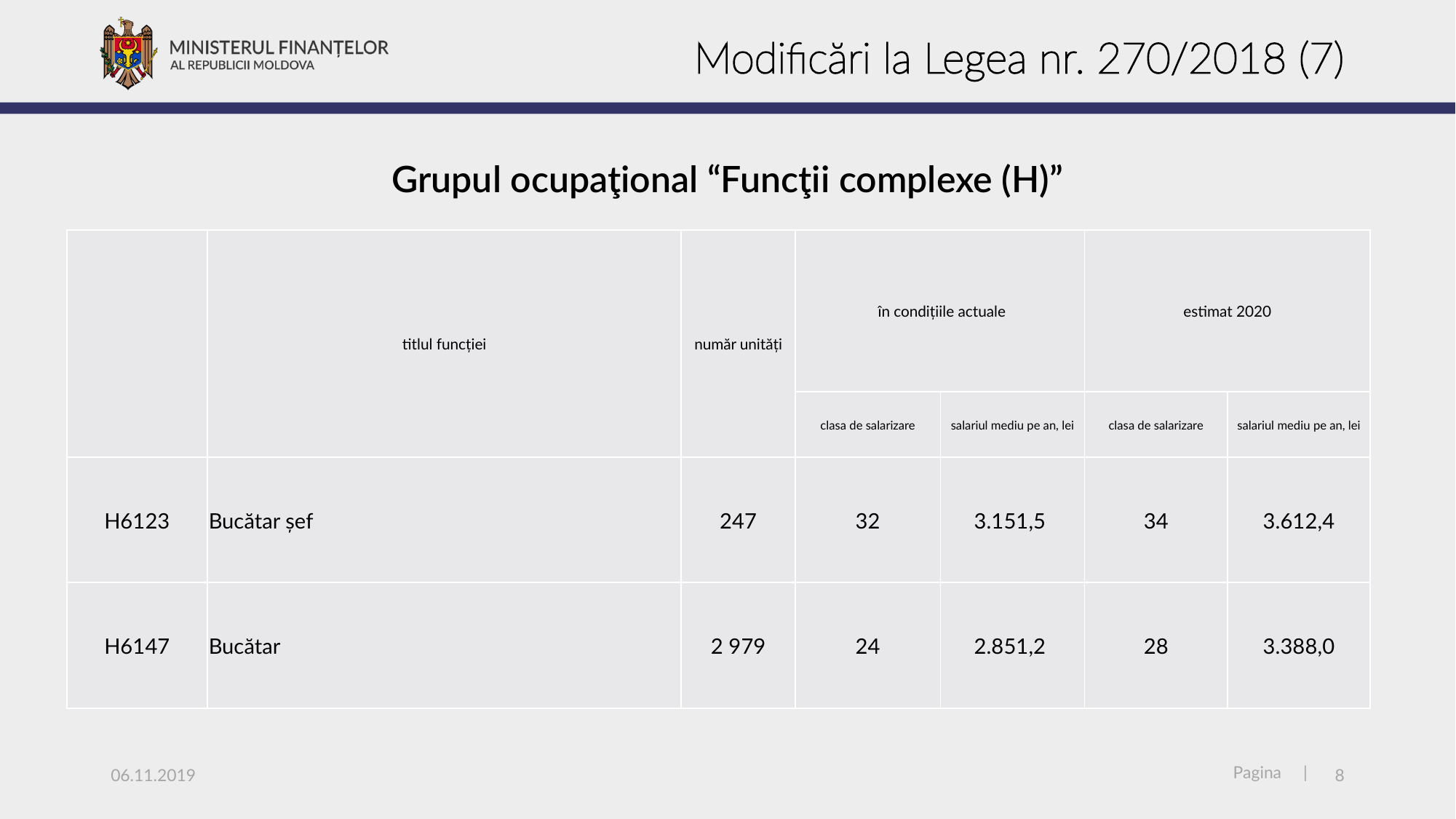

Modificări la Legea nr. 270/2018 (7)

# Grupul ocupaţional “Funcţii complexe (H)”
|  | titlul funcției | număr unități | în condițiile actuale |  | estimat 2020 |  |
| --- | --- | --- | --- | --- | --- | --- |
|  |  |  | clasa de salarizare | salariul mediu pe an, lei | clasa de salarizare | salariul mediu pe an, lei |
| H6123 | Bucătar șef | 247 | 32 | 3.151,5 | 34 | 3.612,4 |
| H6147 | Bucătar | 2 979 | 24 | 2.851,2 | 28 | 3.388,0 |
06.11.2019
8